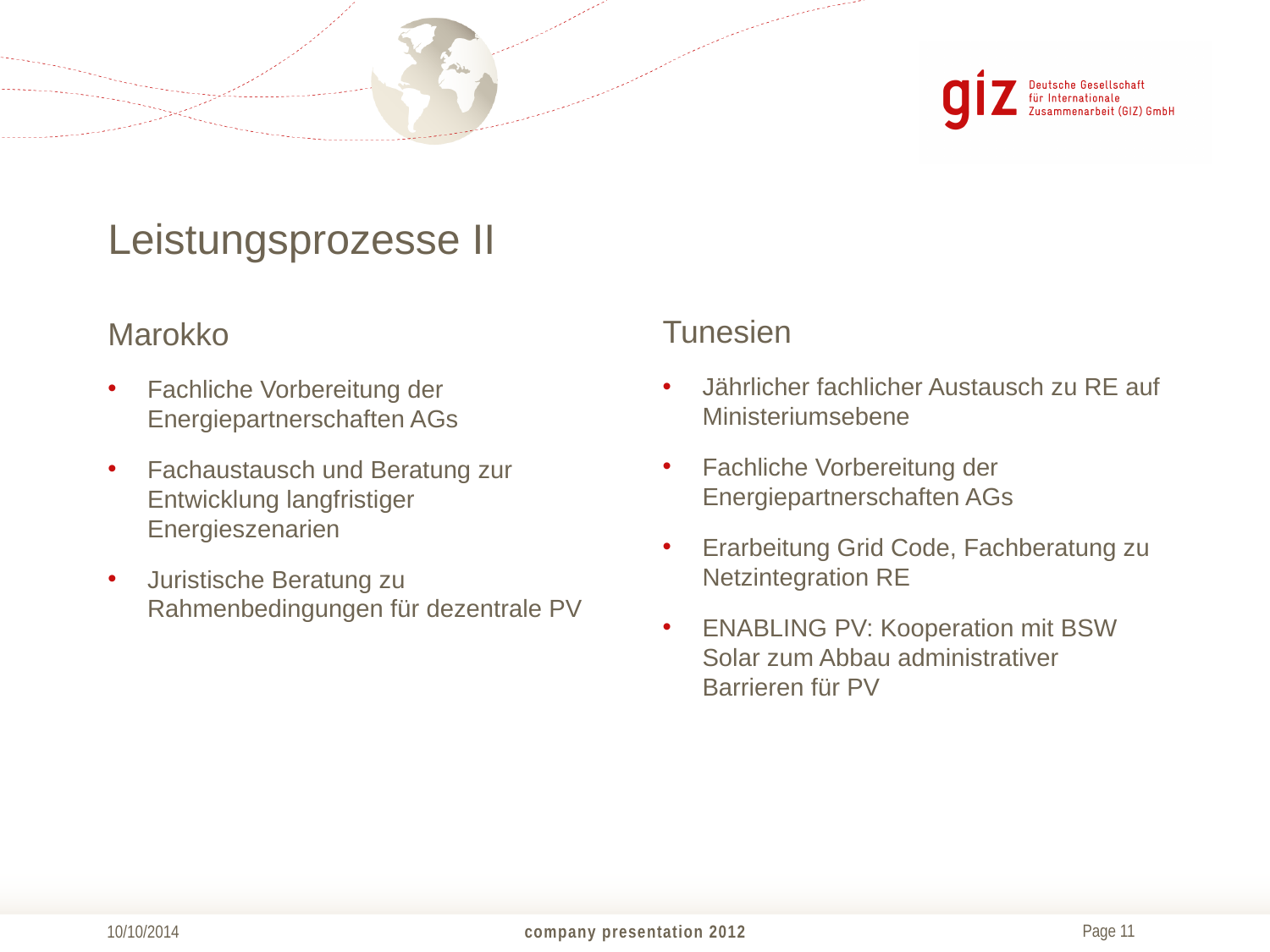

# Leistungsprozesse II
Tunesien
Jährlicher fachlicher Austausch zu RE auf Ministeriumsebene
Fachliche Vorbereitung der Energiepartnerschaften AGs
Erarbeitung Grid Code, Fachberatung zu Netzintegration RE
ENABLING PV: Kooperation mit BSW Solar zum Abbau administrativer Barrieren für PV

Marokko
Fachliche Vorbereitung der Energiepartnerschaften AGs
Fachaustausch und Beratung zur Entwicklung langfristiger Energieszenarien
Juristische Beratung zu Rahmenbedingungen für dezentrale PV

10/10/2014
company presentation 2012